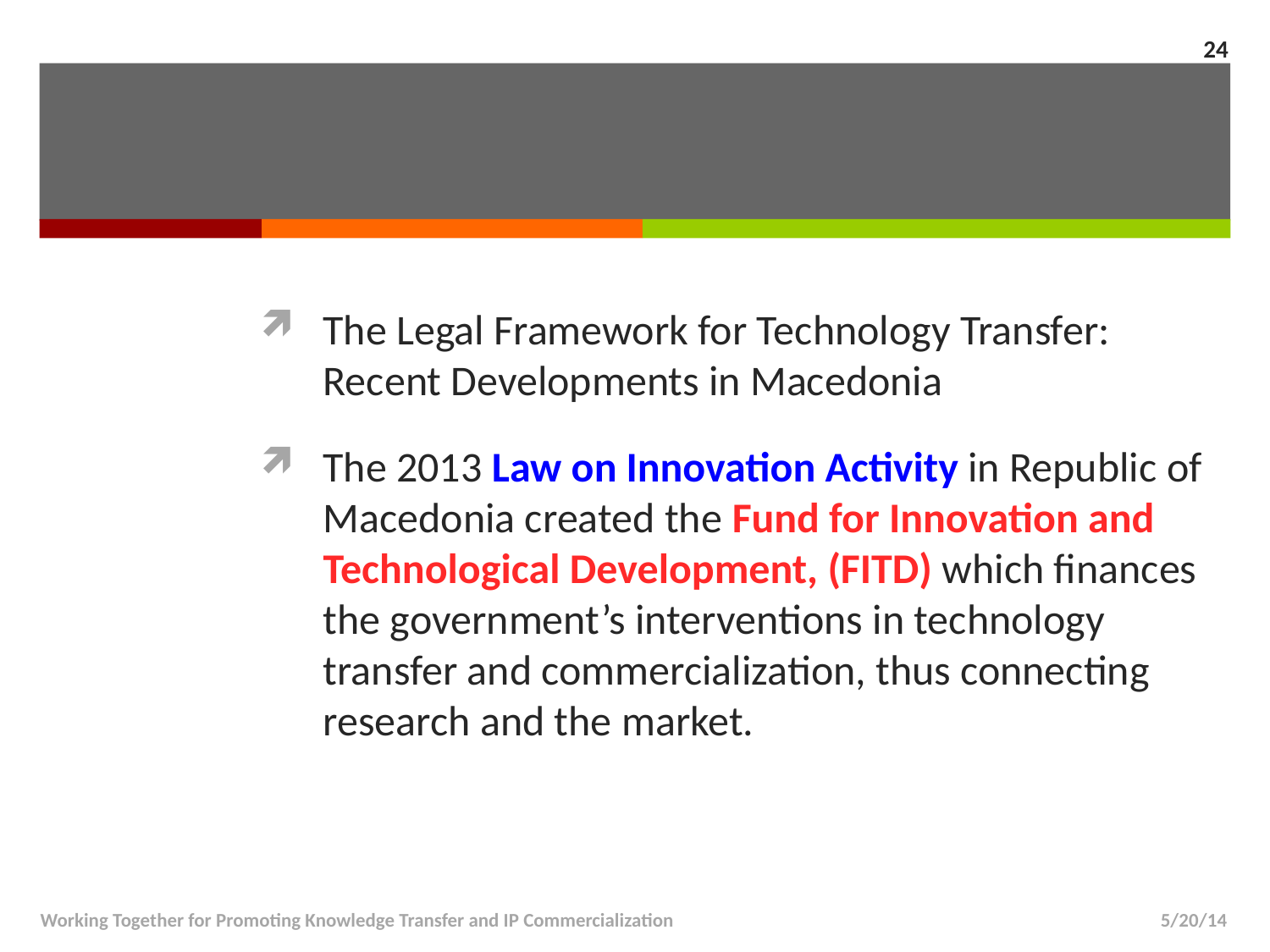

24
The Legal Framework for Technology Transfer: Recent Developments in Macedonia
The 2013 Law on Innovation Activity in Republic of  Macedonia created the Fund for Innovation and Technological Development, (FITD) which finances the government’s interventions in technology transfer and commercialization, thus connecting research and the market.

Working Together for Promoting Knowledge Transfer and IP Commercialization
5/20/14